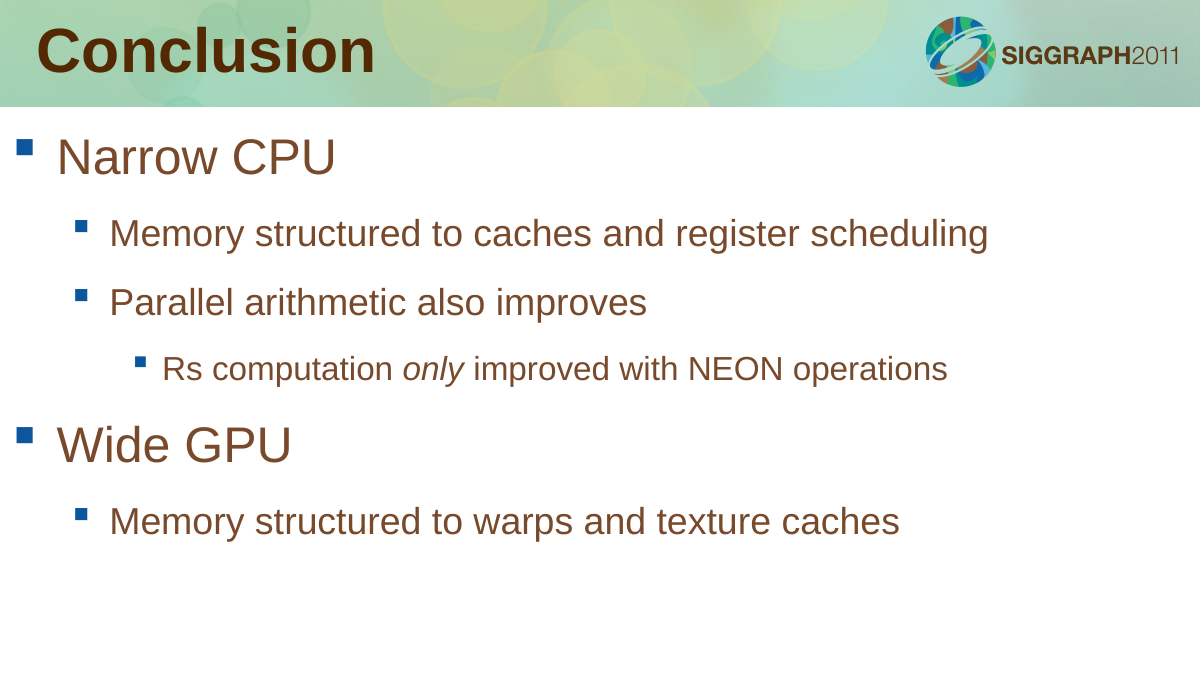

# Conclusion
Narrow CPU
Memory structured to caches and register scheduling
Parallel arithmetic also improves
Rs computation only improved with NEON operations
Wide GPU
Memory structured to warps and texture caches